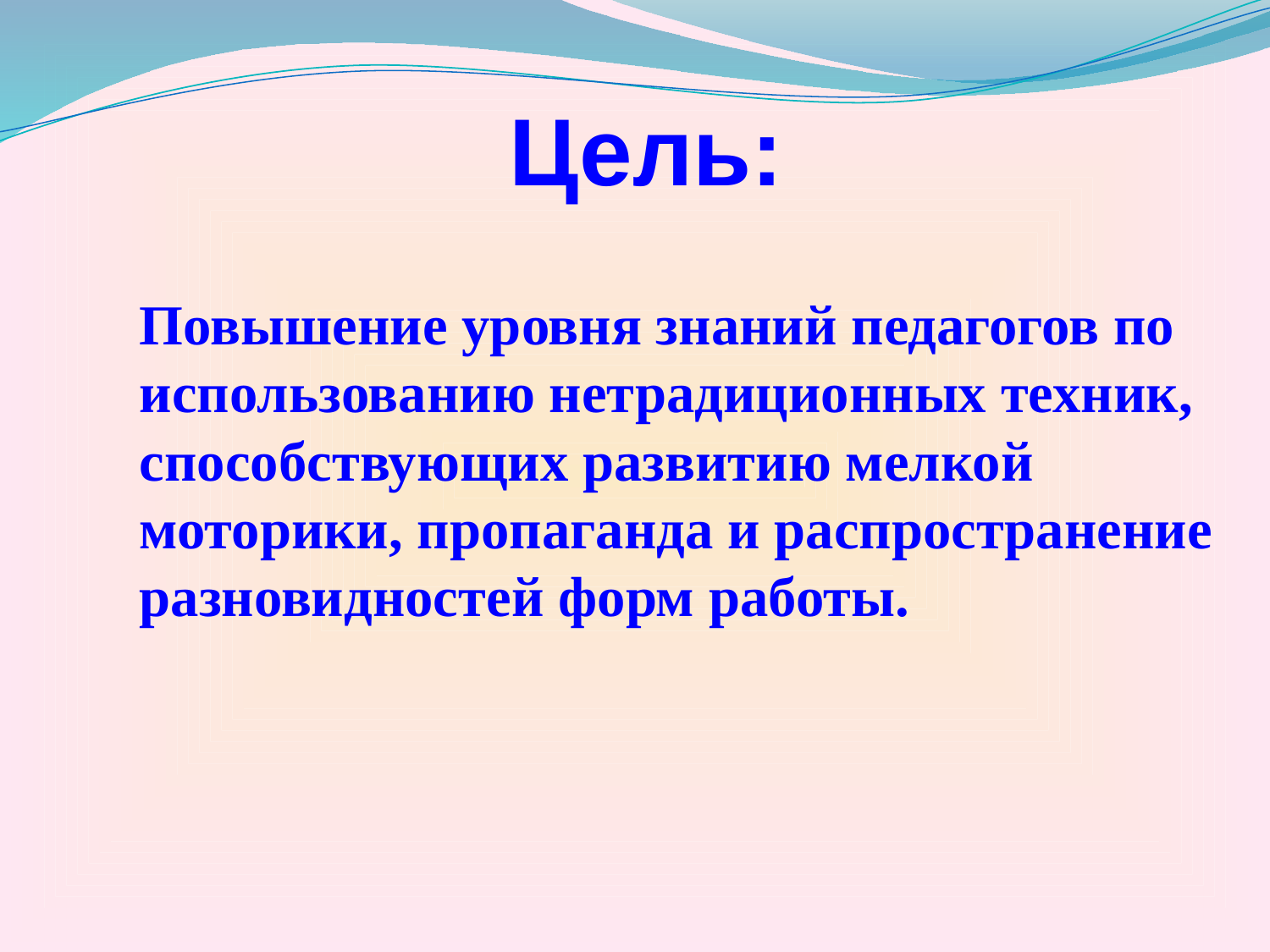

# Цель:

Повышение уровня знаний педагогов по использованию нетрадиционных техник, способствующих развитию мелкой моторики, пропаганда и распространение разновидностей форм работы.